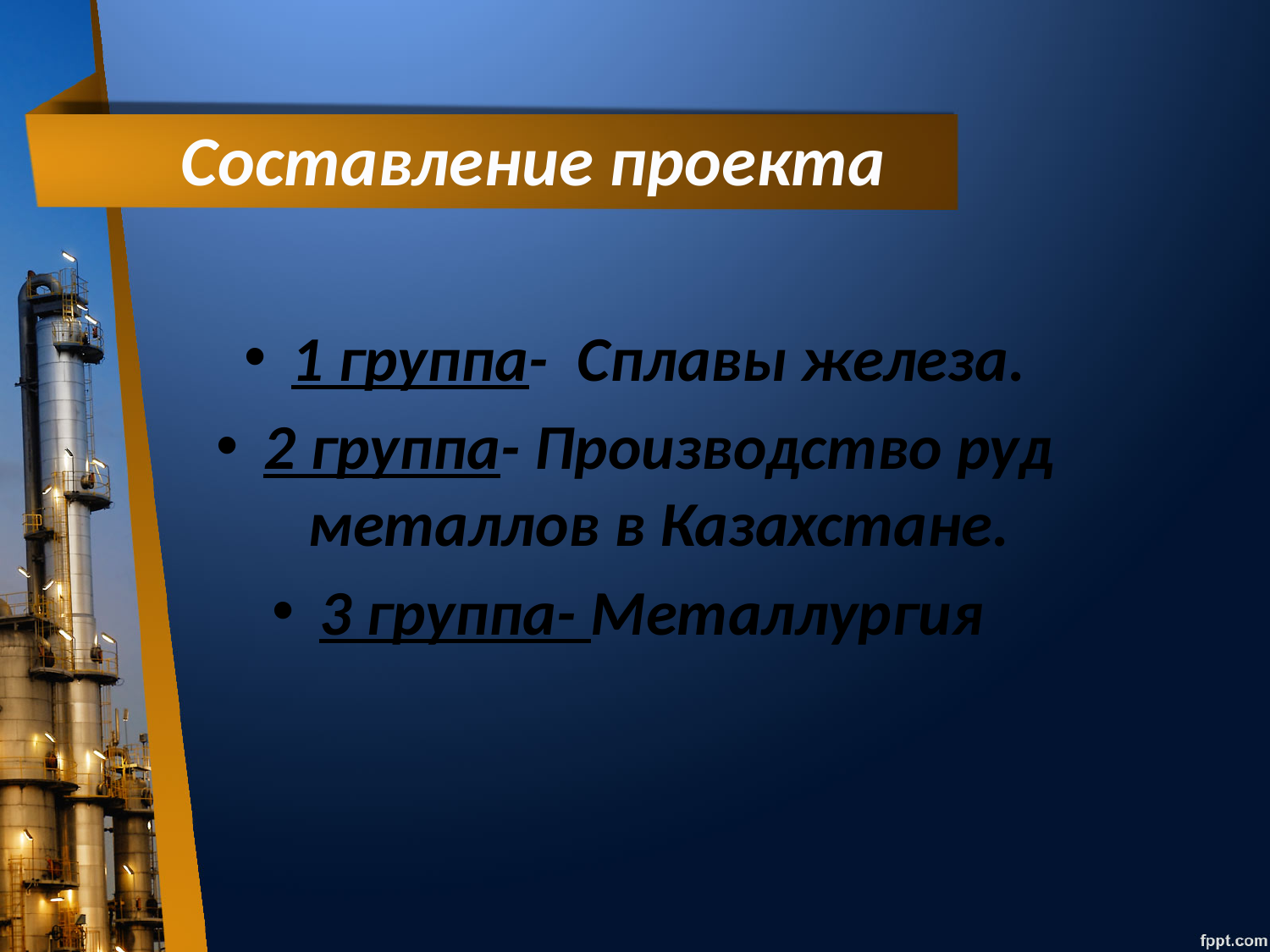

# Составление проекта

1 группа-  Сплавы железа.
2 группа- Производство руд металлов в Казахстане.
3 группа- Металлургия